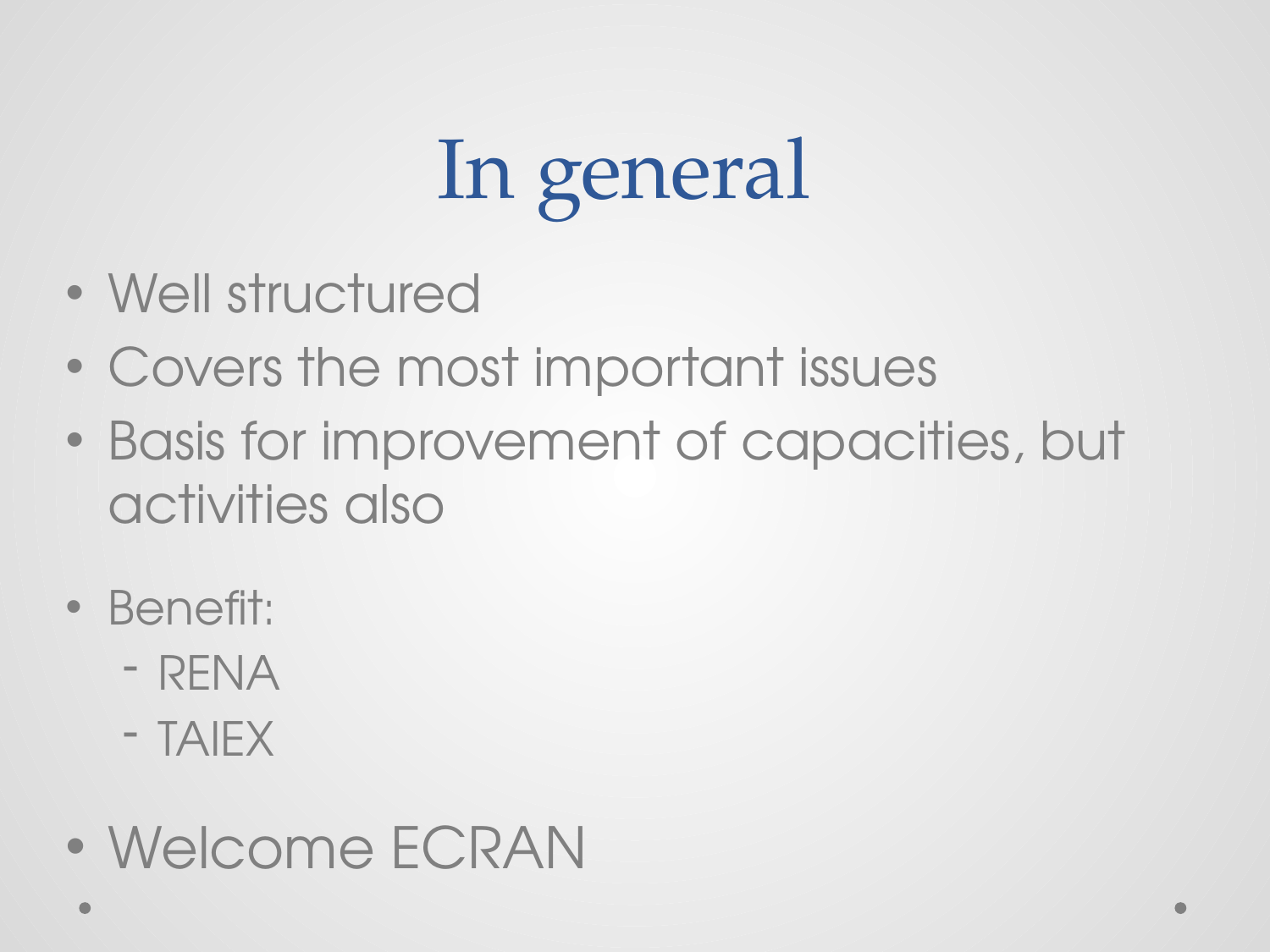

# In general
Well structured
Covers the most important issues
Basis for improvement of capacities, but activities also

Benefit:
RENA
TAIEX

Welcome ECRAN